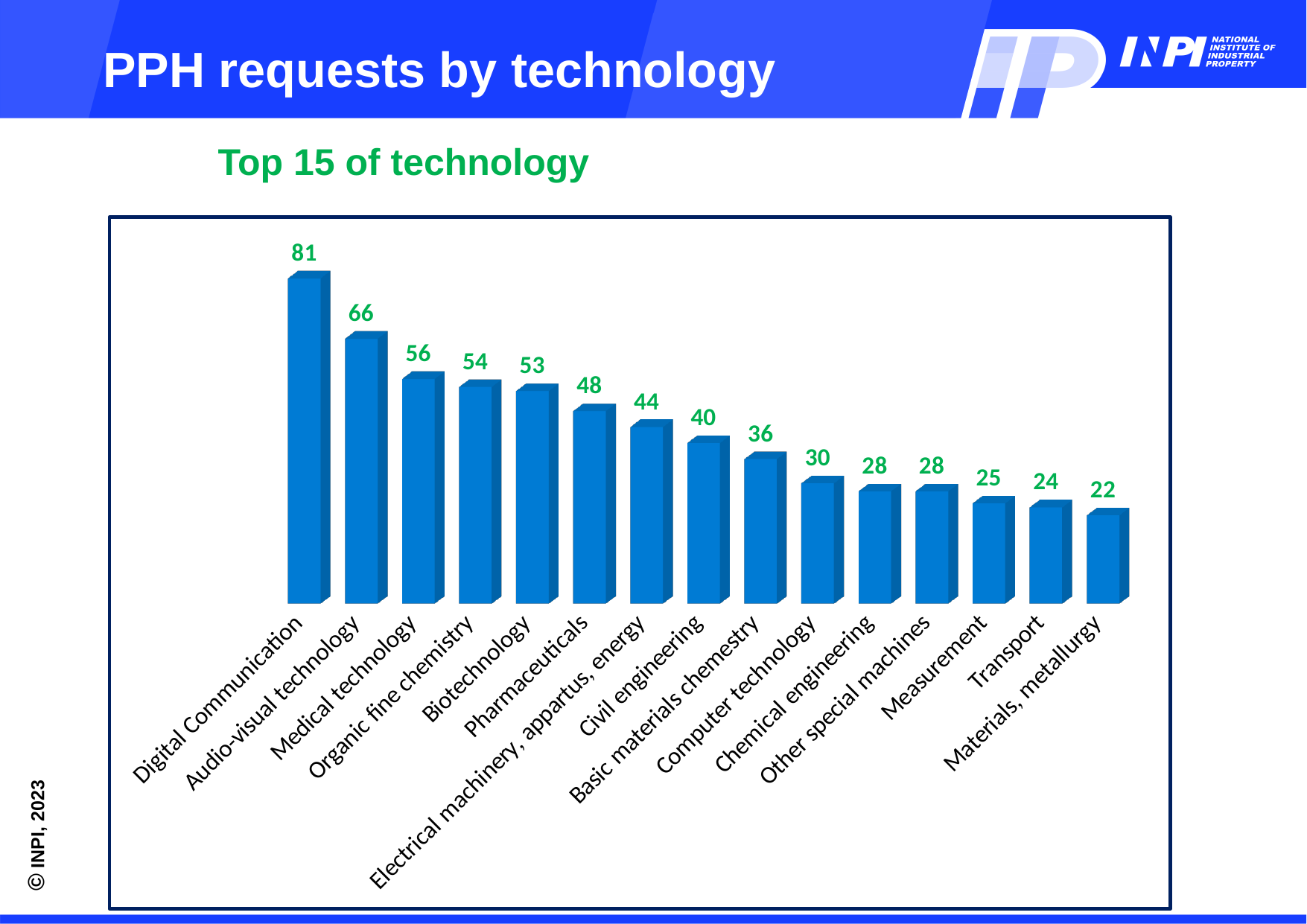

PPH requests by technology
Top 15 of technology

[unsupported chart]